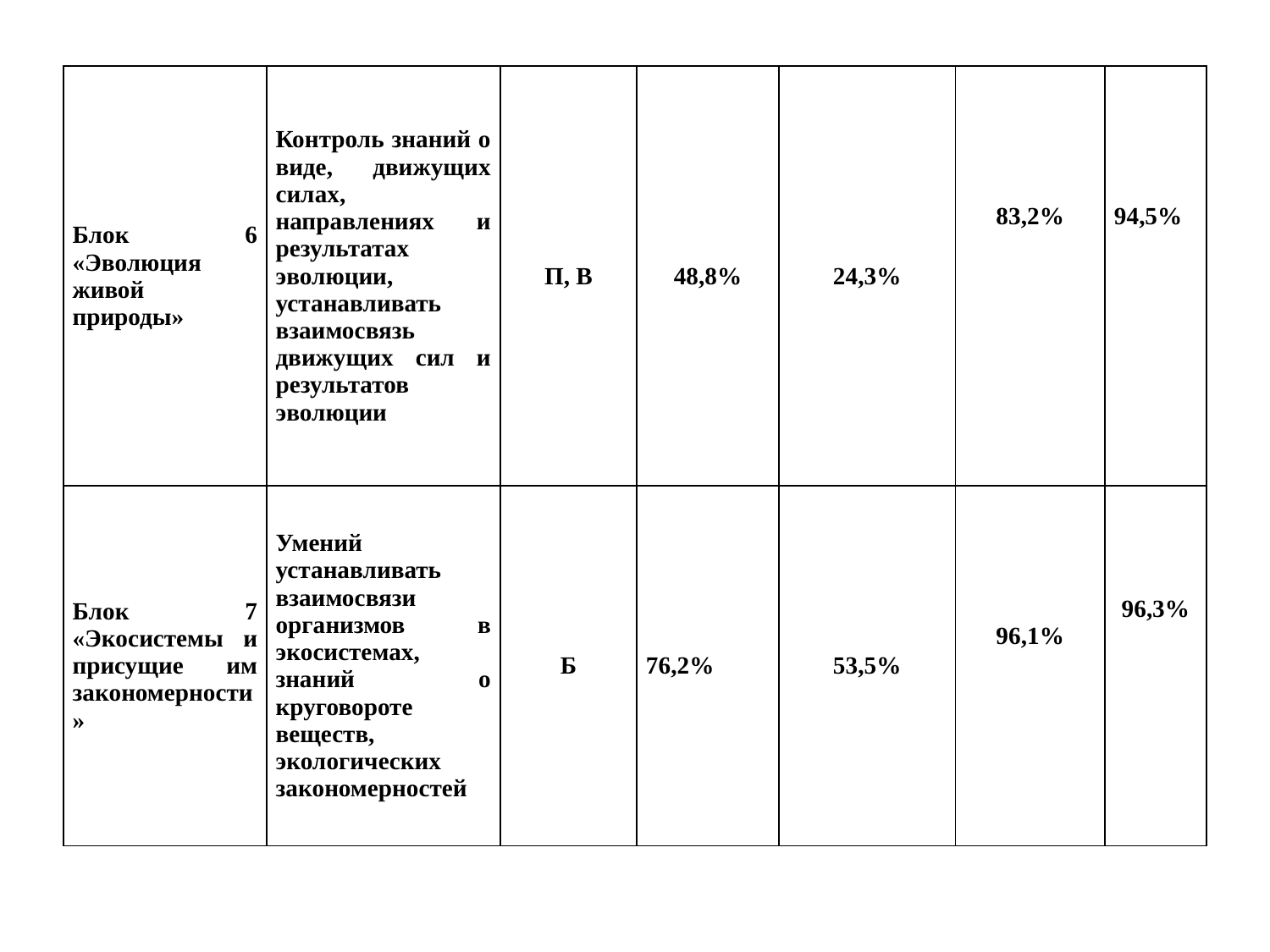

| Блок 6 «Эволюция живой природы» | Контроль знаний о виде, движущих силах, направлениях и результатах эволюции, устанавливать взаимосвязь движущих сил и результатов эволюции | П, В | 48,8% | 24,3% | 83,2% | 94,5% |
| --- | --- | --- | --- | --- | --- | --- |
| Блок 7 «Экосистемы и присущие им закономерности» | Умений устанавливать взаимосвязи организмов в экосистемах, знаний о круговороте веществ, экологических закономерностей | Б | 76,2% | 53,5% | 96,1% | 96,3% |